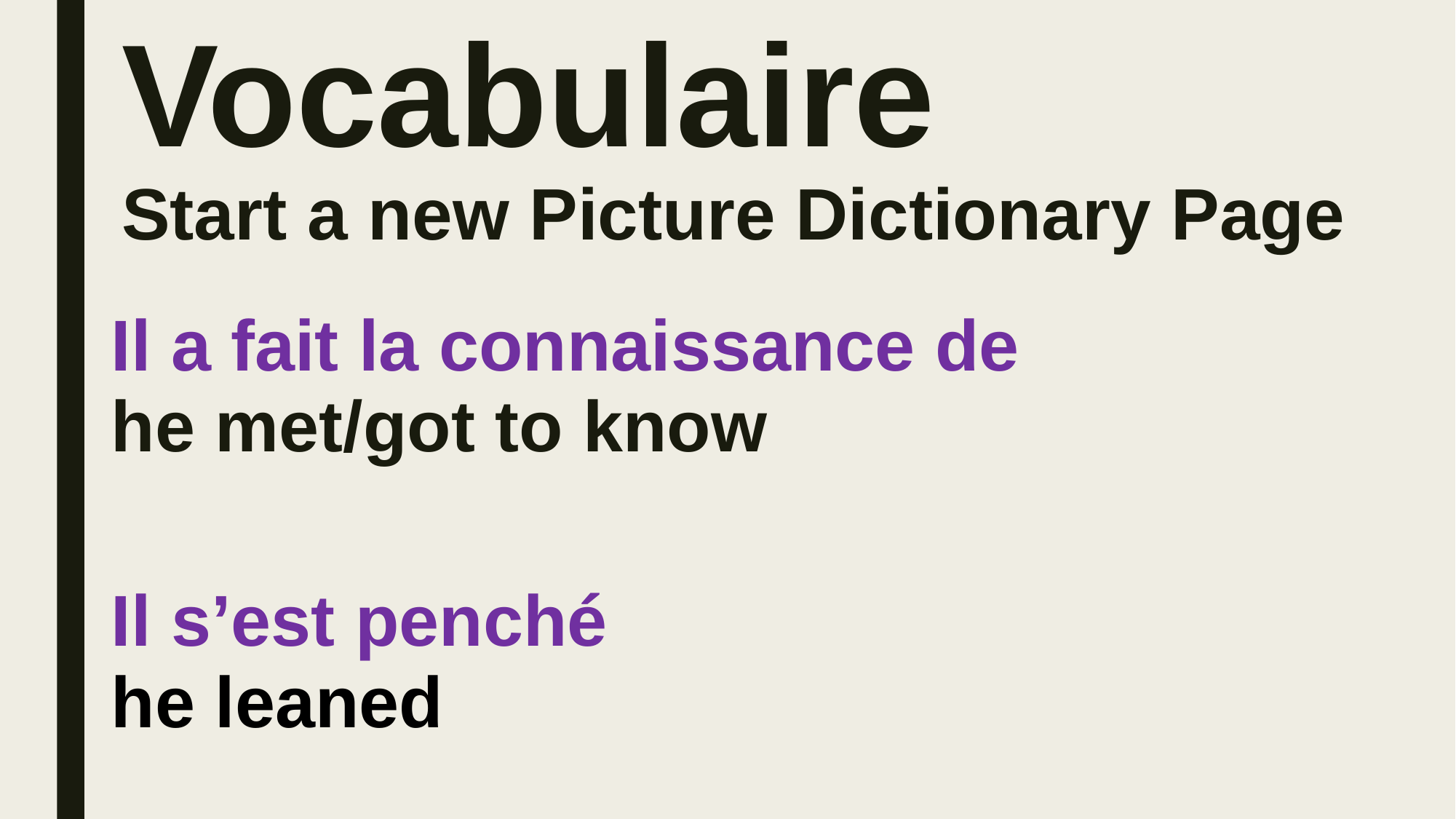

# Vocabulaire Start a new Picture Dictionary Page
Il a fait la connaissance de
he met/got to know

Il s’est penché
he leaned